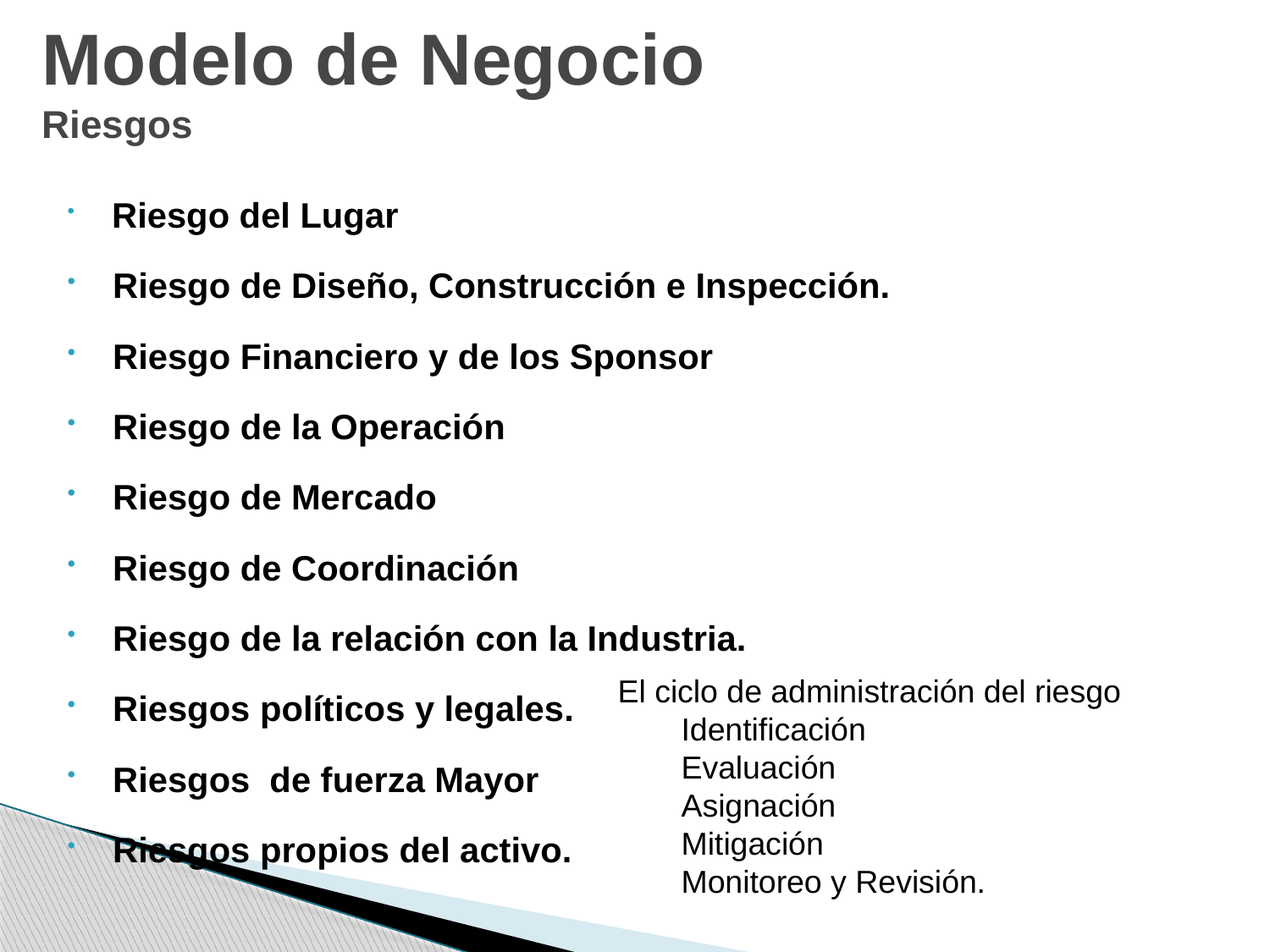

Modelo de Negocio
Riesgos
 Riesgo del Lugar
 Riesgo de Diseño, Construcción e Inspección.
 Riesgo Financiero y de los Sponsor
 Riesgo de la Operación
 Riesgo de Mercado
 Riesgo de Coordinación
 Riesgo de la relación con la Industria.
 Riesgos políticos y legales.
 Riesgos  de fuerza Mayor
 Riesgos propios del activo.
El ciclo de administración del riesgo
Identificación
Evaluación
Asignación
Mitigación
Monitoreo y Revisión.